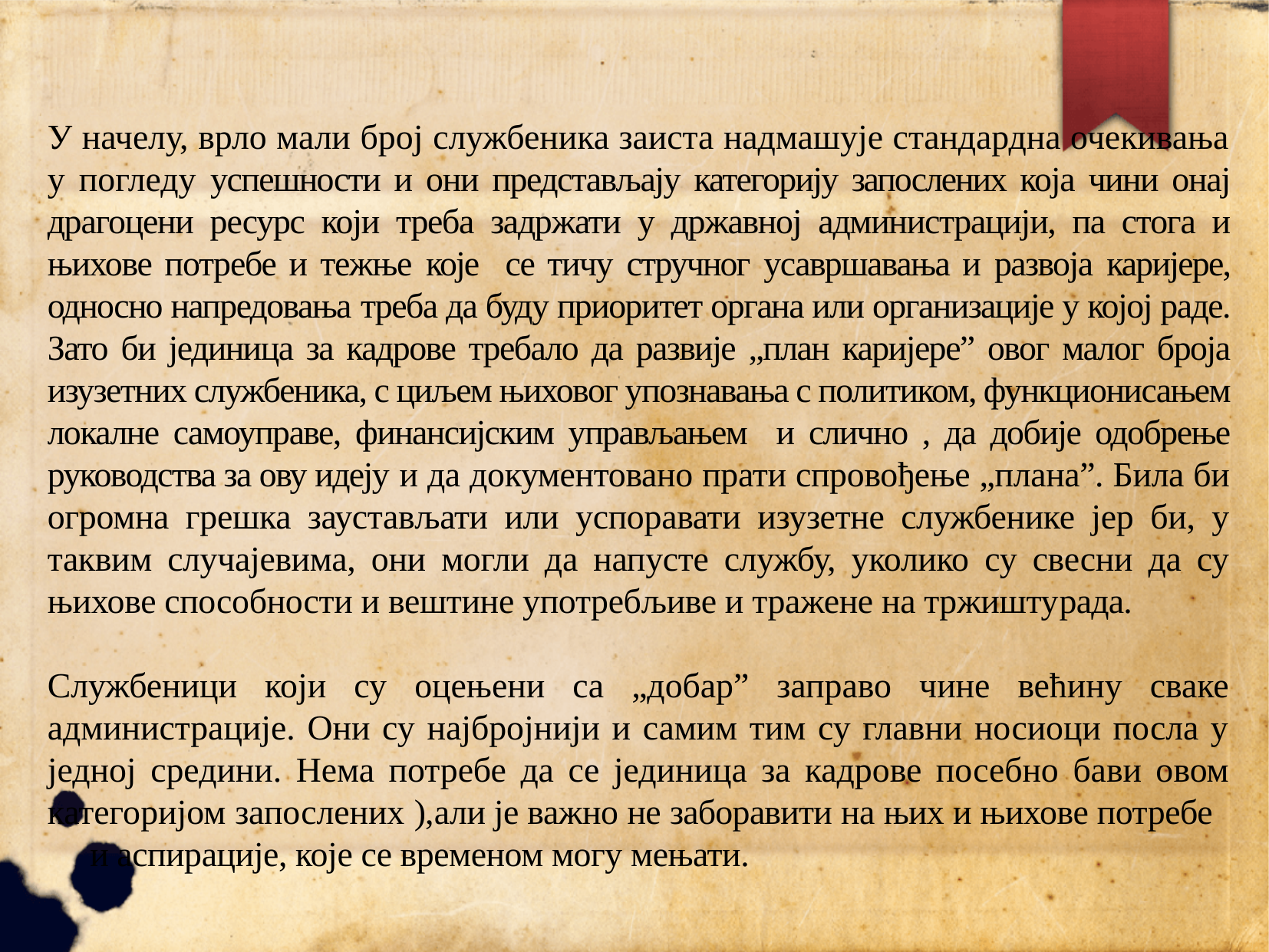

У начелу, врло мали број службеника заиста надмашује стандардна очекивања у погледу успешности и они представљају категорију запослених која чини онај драгоцени ресурс који треба задржати у државној администрацији, па стога и њихове потребе и тежње које  се тичу стручног усавршавања и развоја каријере, односно напредовања треба да буду приоритет органа или организације у којој раде. Зато би јединица за кадрове требало да развије „план каријере” овог малог броја изузетних службеника, с циљем њиховог упознавања с политиком, функционисањем локалне самоуправе, финансијским управљањем  и слично , да добије одобрење руководства за ову идеју и да документовано прати спровођење „плана”. Била би огромна грешка заустављати или успоравати изузетне службенике јер би, у таквим случајевима, они могли да напусте службу, уколико су свесни да су њихове способности и вештине употребљиве и тражене на тржиштурада.

Службеници који су оцењени са „добар” заправо чине већину сваке администрације. Они су најбројнији и самим тим су главни носиоци посла у једној средини. Нема потребе да се јединица за кадрове посебно бави овом категоријом запослених ),али је важно не заборавити на њих и њихове потребе        и аспирације, које се временом могу мењати.